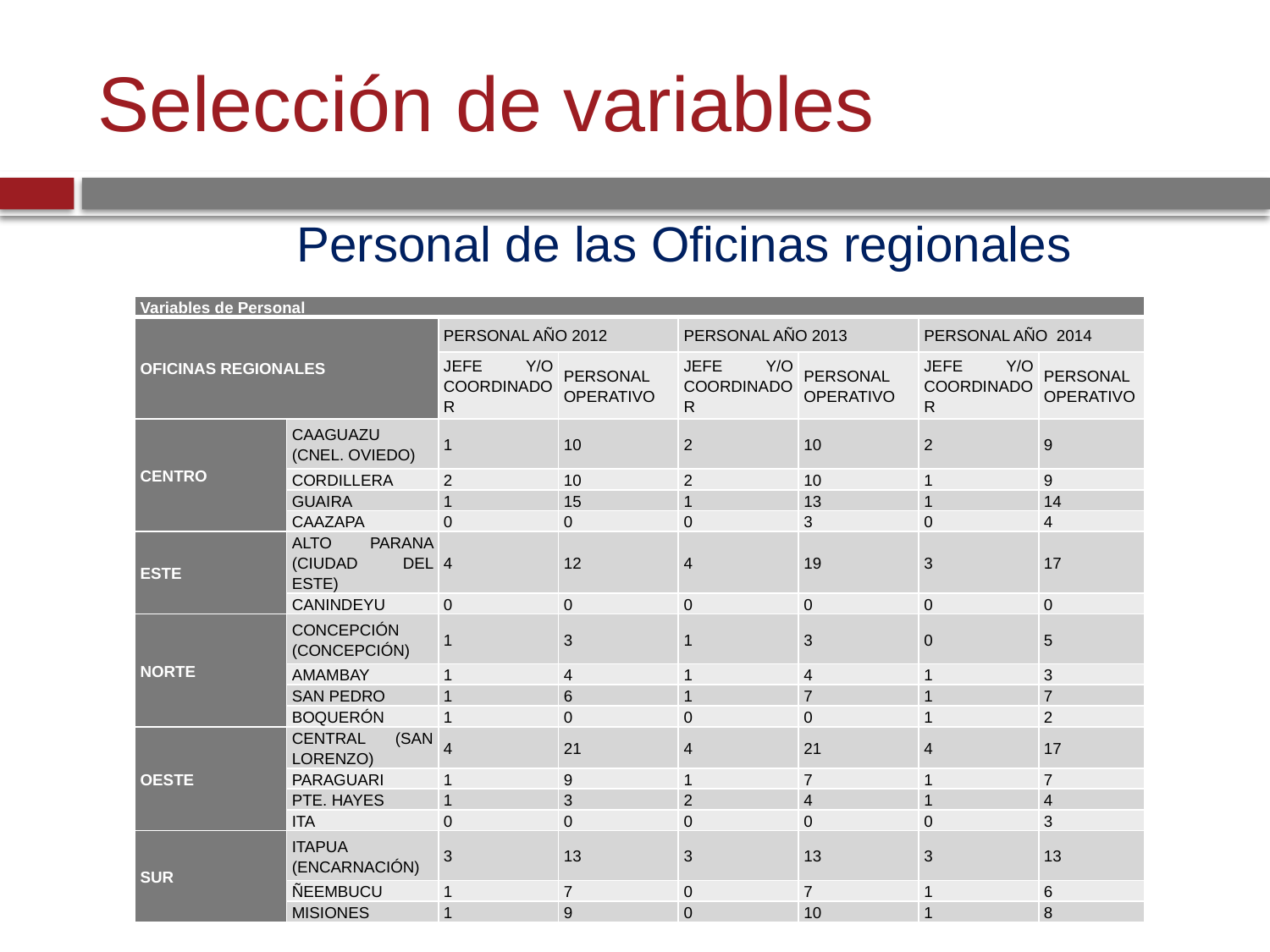

# Selección de variables
 Personal de las Oficinas regionales

| Variables de Personal |  |  |  |  |  |  |  |
| --- | --- | --- | --- | --- | --- | --- | --- |
| OFICINAS REGIONALES |  | PERSONAL AÑO 2012 |  | PERSONAL AÑO 2013 |  | PERSONAL AÑO 2014 |  |
|  |  | JEFE Y/O COORDINADOR | PERSONAL OPERATIVO | JEFE Y/O COORDINADOR | PERSONAL OPERATIVO | JEFE Y/O COORDINADOR | PERSONAL OPERATIVO |
| CENTRO | CAAGUAZU (CNEL. OVIEDO) | 1 | 10 | 2 | 10 | 2 | 9 |
|  | CORDILLERA | 2 | 10 | 2 | 10 | 1 | 9 |
|  | GUAIRA | 1 | 15 | 1 | 13 | 1 | 14 |
|  | CAAZAPA | 0 | 0 | 0 | 3 | 0 | 4 |
| ESTE | ALTO PARANA (CIUDAD DEL ESTE) | 4 | 12 | 4 | 19 | 3 | 17 |
|  | CANINDEYU | 0 | 0 | 0 | 0 | 0 | 0 |
| NORTE | CONCEPCIÓN (CONCEPCIÓN) | 1 | 3 | 1 | 3 | 0 | 5 |
|  | AMAMBAY | 1 | 4 | 1 | 4 | 1 | 3 |
|  | SAN PEDRO | 1 | 6 | 1 | 7 | 1 | 7 |
|  | BOQUERÓN | 1 | 0 | 0 | 0 | 1 | 2 |
| OESTE | CENTRAL (SAN LORENZO) | 4 | 21 | 4 | 21 | 4 | 17 |
|  | PARAGUARI | 1 | 9 | 1 | 7 | 1 | 7 |
|  | PTE. HAYES | 1 | 3 | 2 | 4 | 1 | 4 |
|  | ITA | 0 | 0 | 0 | 0 | 0 | 3 |
| SUR | ITAPUA (ENCARNACIÓN) | 3 | 13 | 3 | 13 | 3 | 13 |
|  | ÑEEMBUCU | 1 | 7 | 0 | 7 | 1 | 6 |
|  | MISIONES | 1 | 9 | 0 | 10 | 1 | 8 |